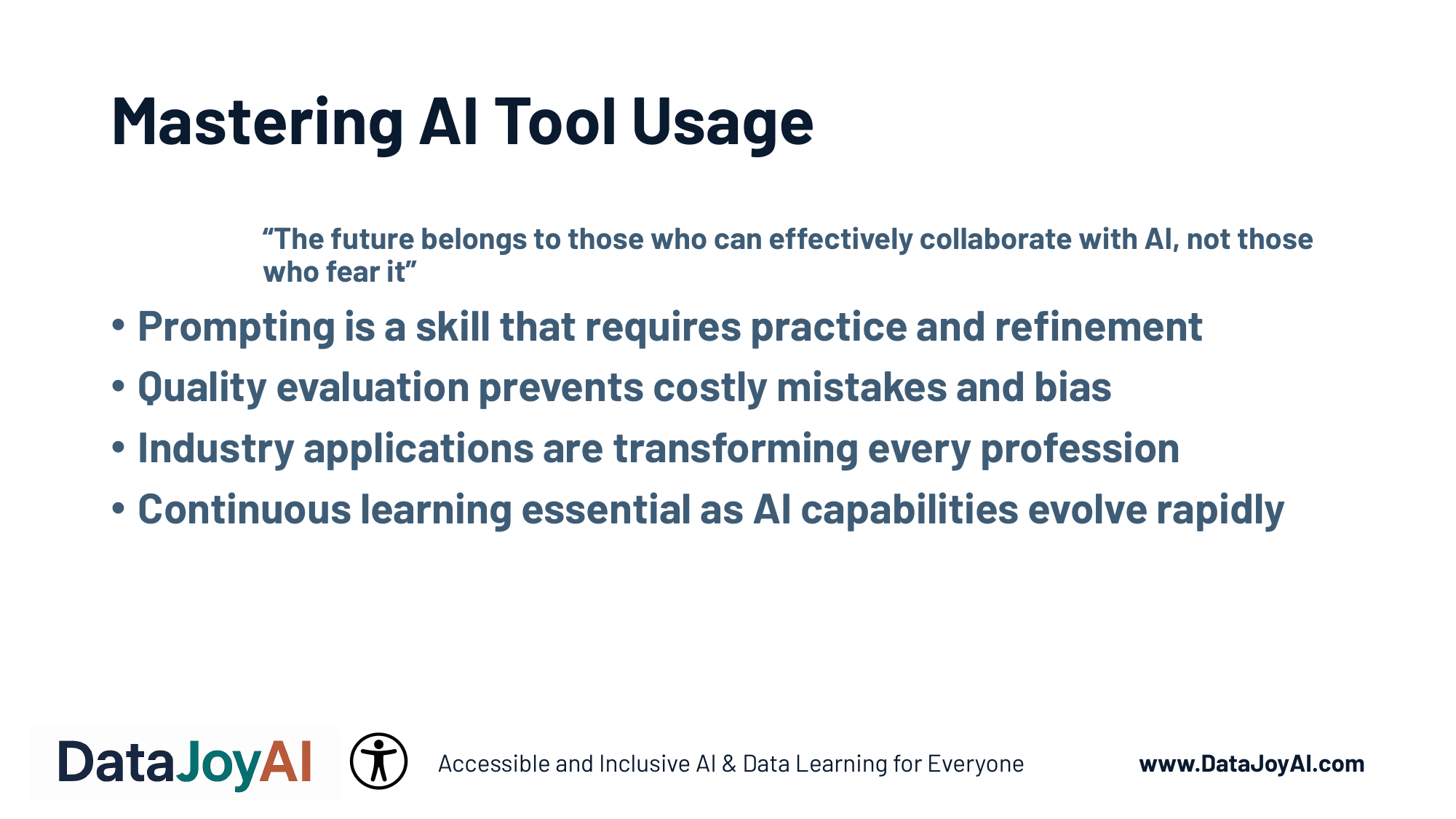

# Mastering AI Tool Usage
“The future belongs to those who can effectively collaborate with AI, not those who fear it”
Prompting is a skill that requires practice and refinement
Quality evaluation prevents costly mistakes and bias
Industry applications are transforming every profession
Continuous learning essential as AI capabilities evolve rapidly